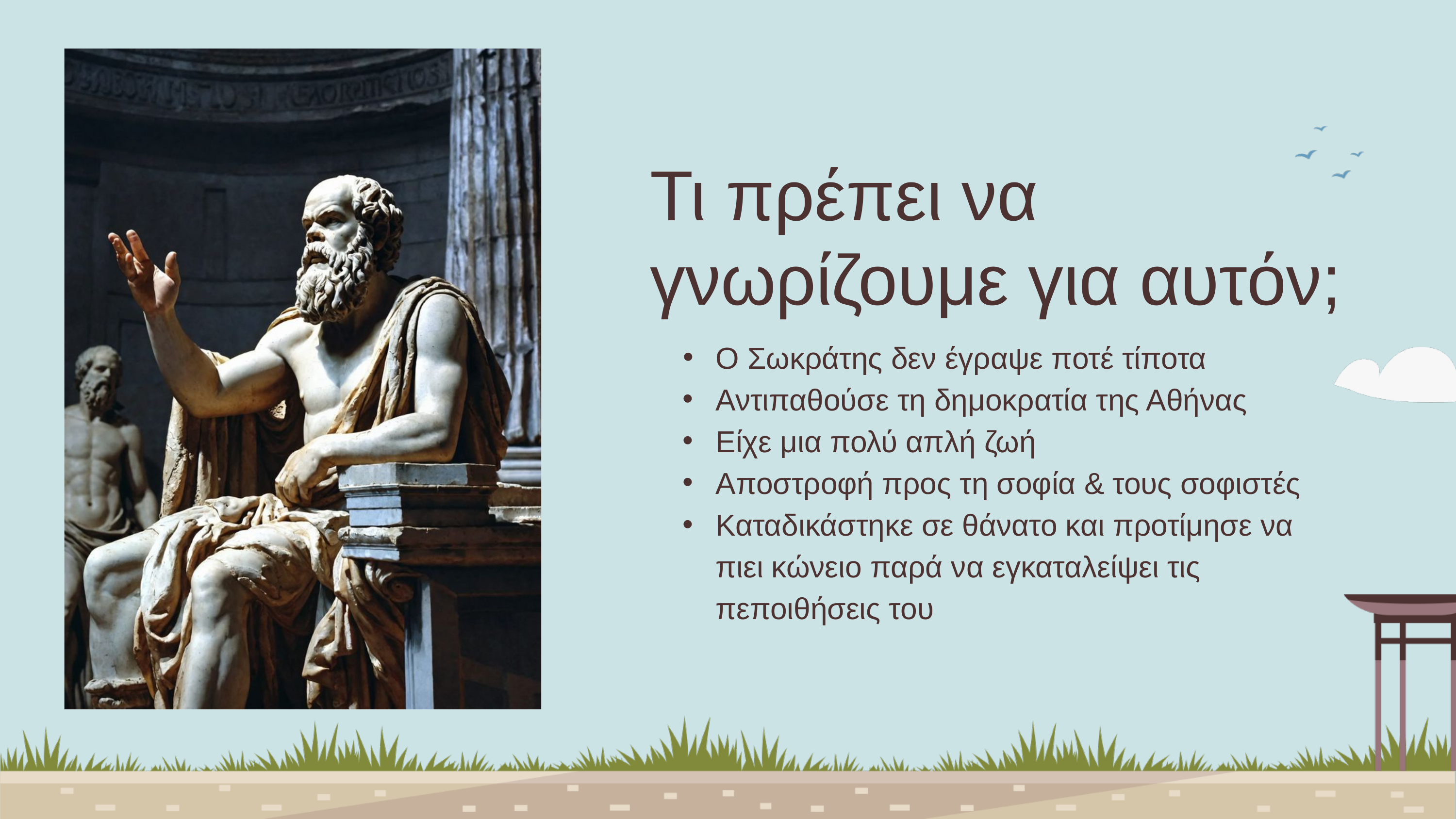

Τι πρέπει να γνωρίζουμε για αυτόν;
Ο Σωκράτης δεν έγραψε ποτέ τίποτα
Αντιπαθούσε τη δημοκρατία της Αθήνας
Είχε μια πολύ απλή ζωή
Αποστροφή προς τη σοφία & τους σοφιστές
Καταδικάστηκε σε θάνατο και προτίμησε να πιει κώνειο παρά να εγκαταλείψει τις πεποιθήσεις του